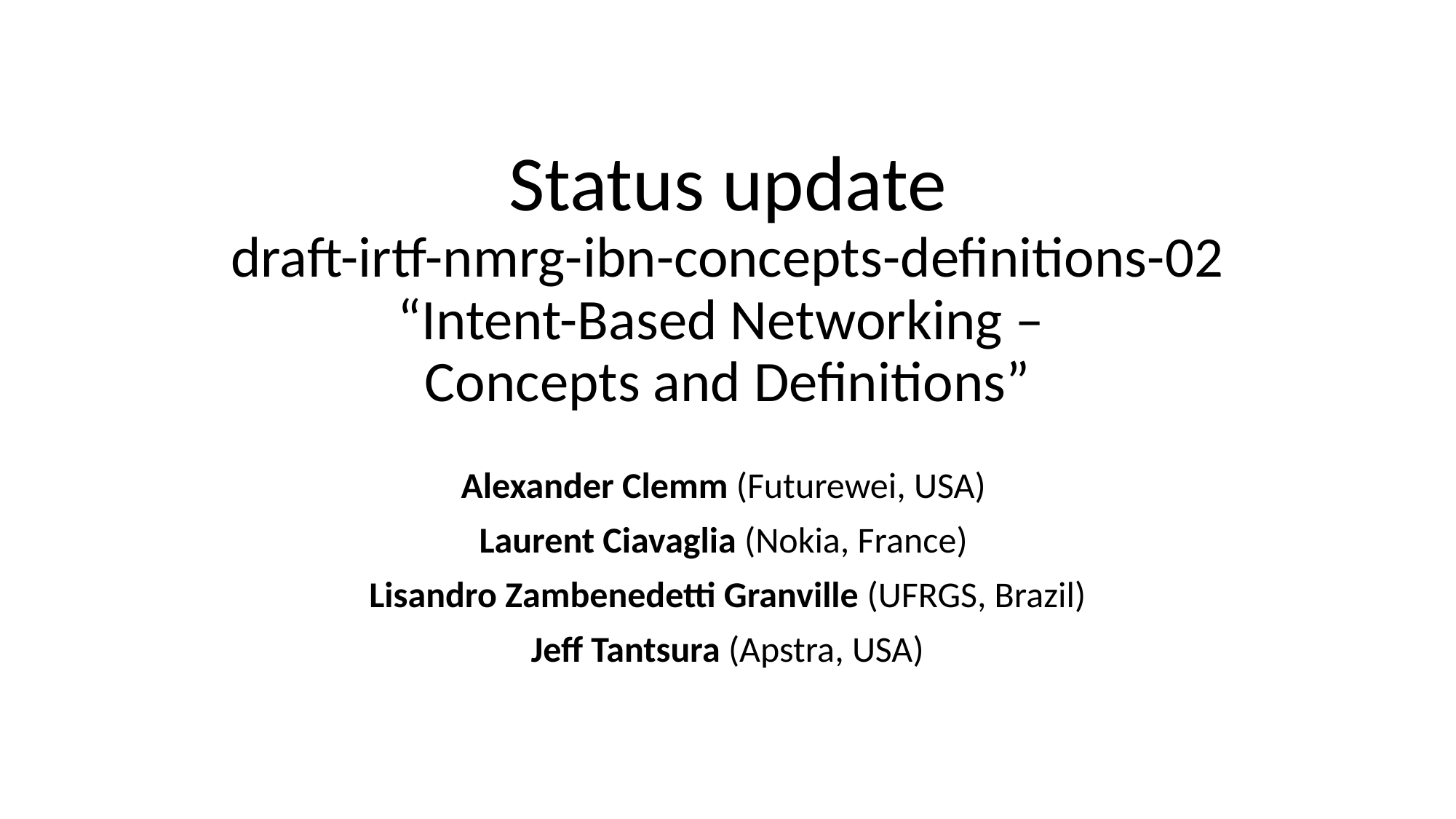

# Status update draft-irtf-nmrg-ibn-concepts-definitions-02 “Intent-Based Networking – Concepts and Definitions”
Alexander Clemm (Futurewei, USA)
Laurent Ciavaglia (Nokia, France)
Lisandro Zambenedetti Granville (UFRGS, Brazil)
Jeff Tantsura (Apstra, USA)